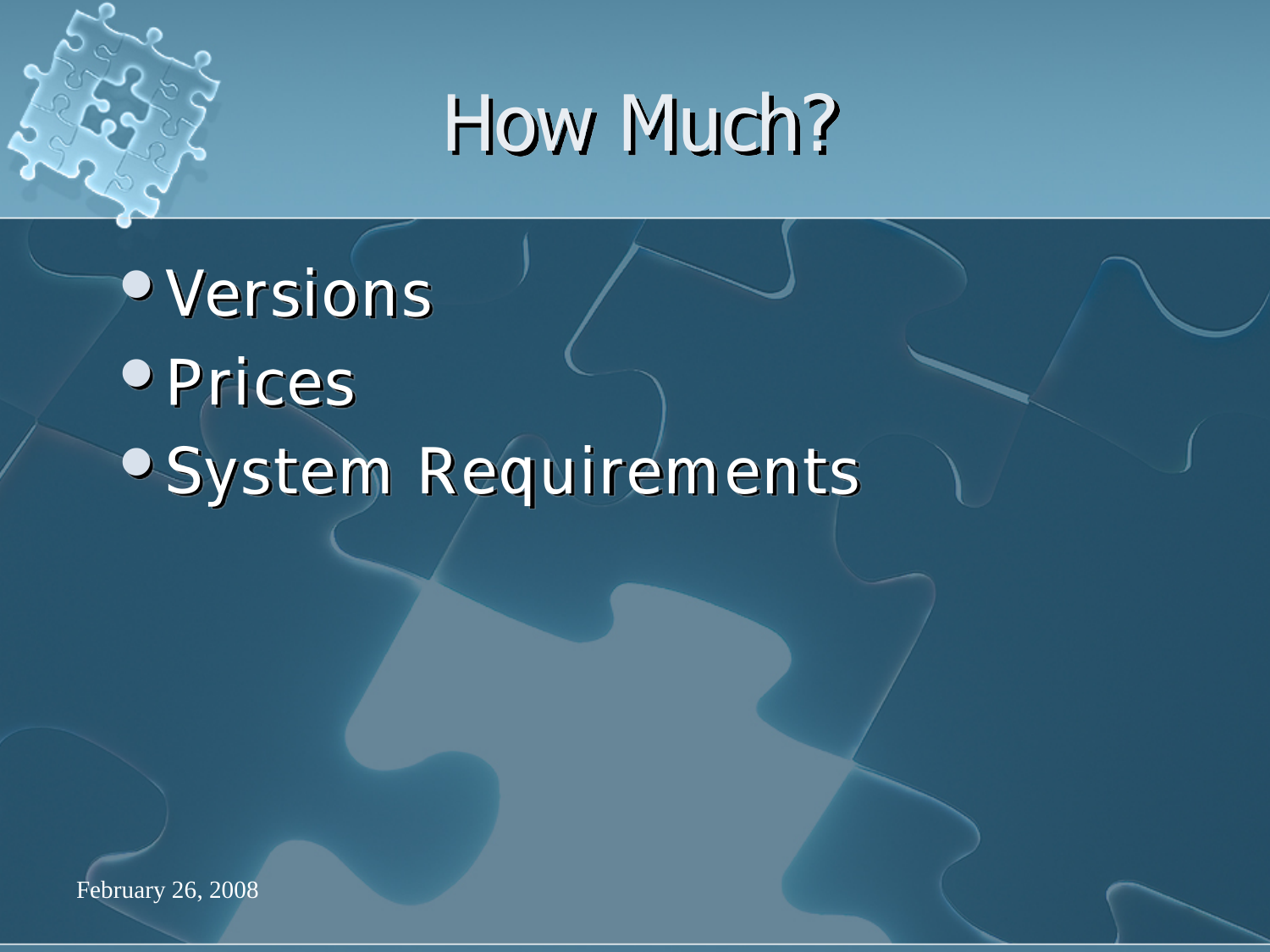

# How Much?
Versions
Prices
System Requirements

February 26, 2008